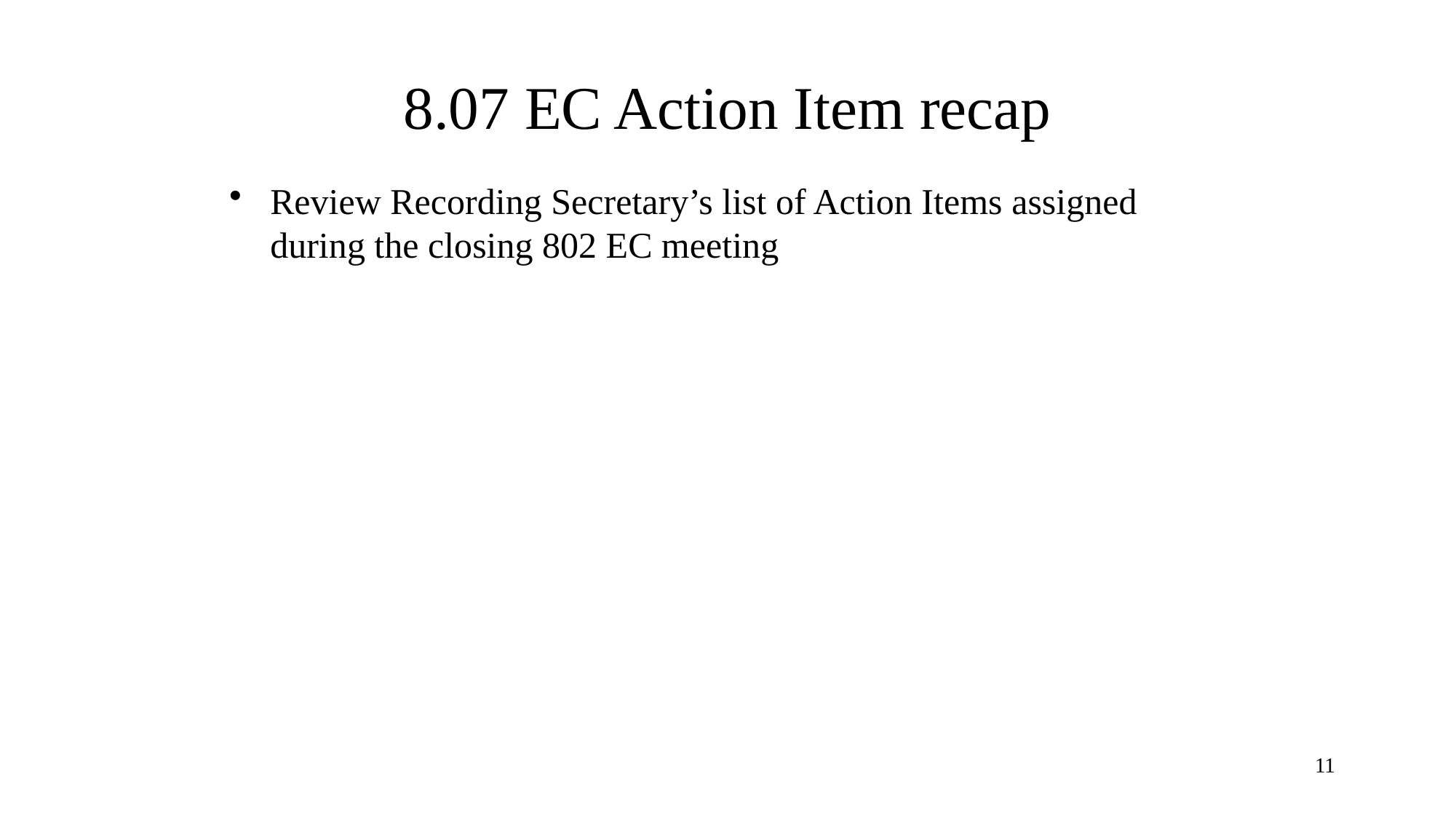

# 8.07 EC Action Item recap
Review Recording Secretary’s list of Action Items assigned during the closing 802 EC meeting
11